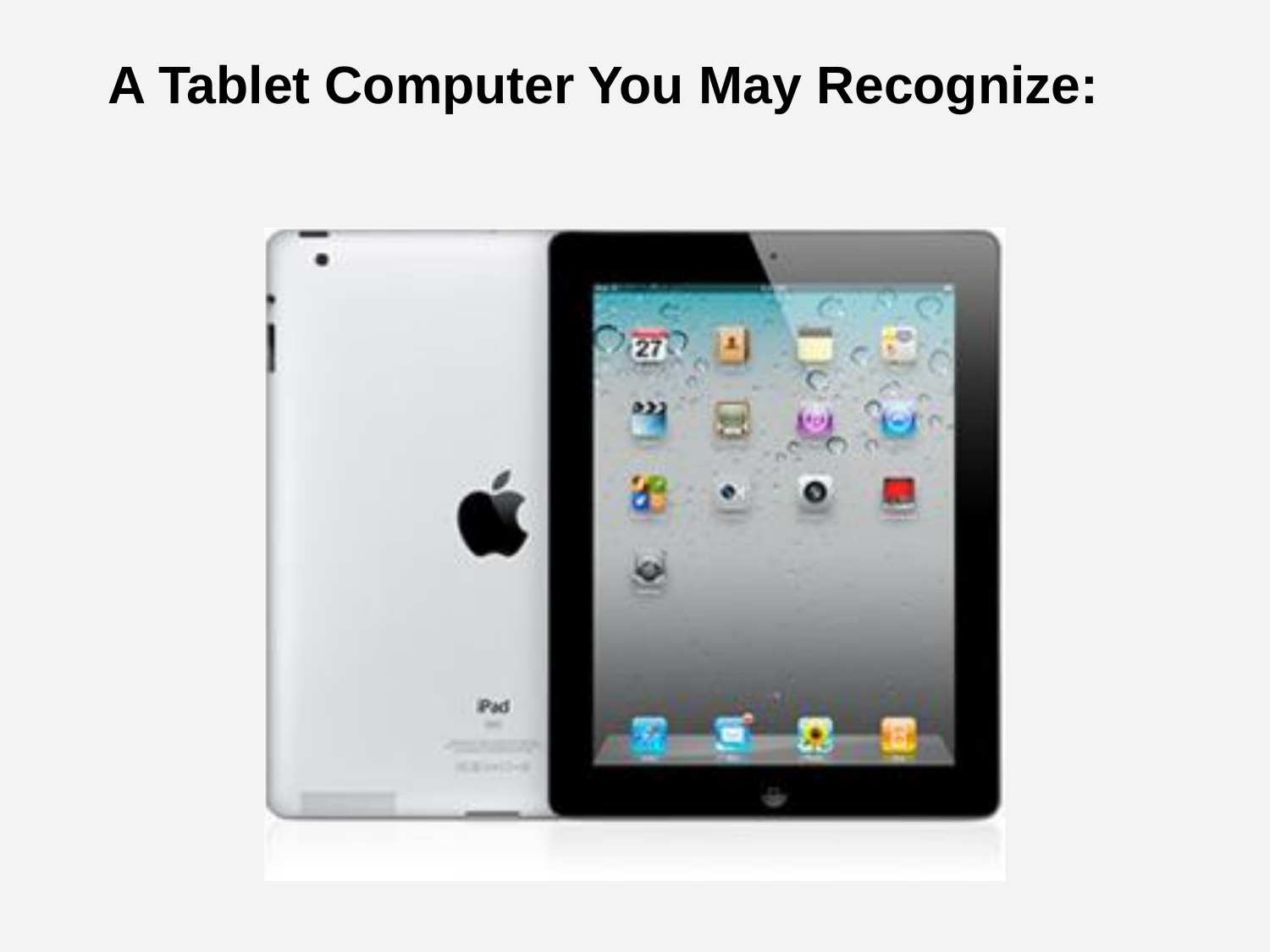

# A Tablet Computer You May Recognize: